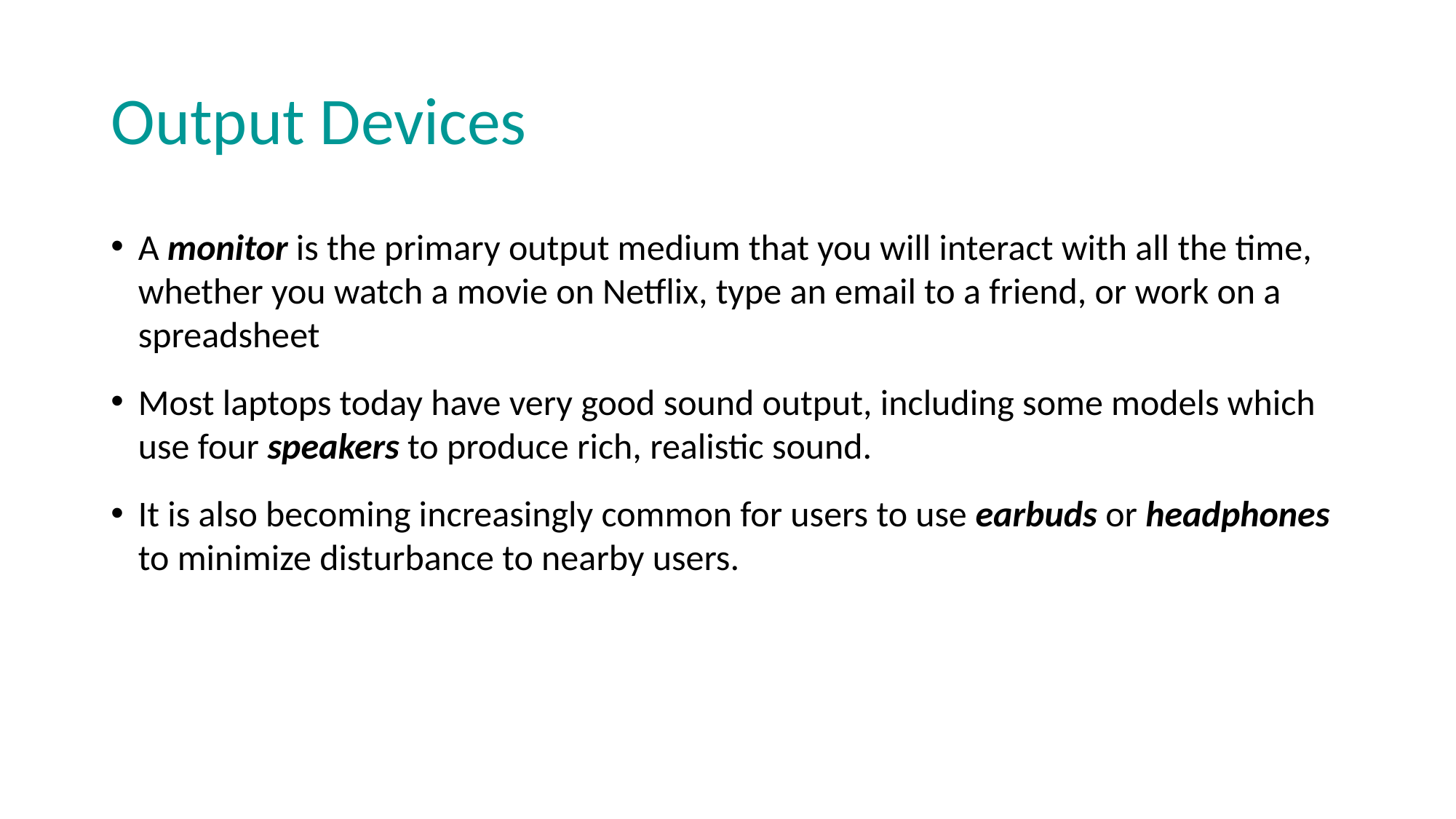

# Output Devices
A monitor is the primary output medium that you will interact with all the time, whether you watch a movie on Netflix, type an email to a friend, or work on a spreadsheet
Most laptops today have very good sound output, including some models which use four speakers to produce rich, realistic sound.
It is also becoming increasingly common for users to use earbuds or headphones to minimize disturbance to nearby users.